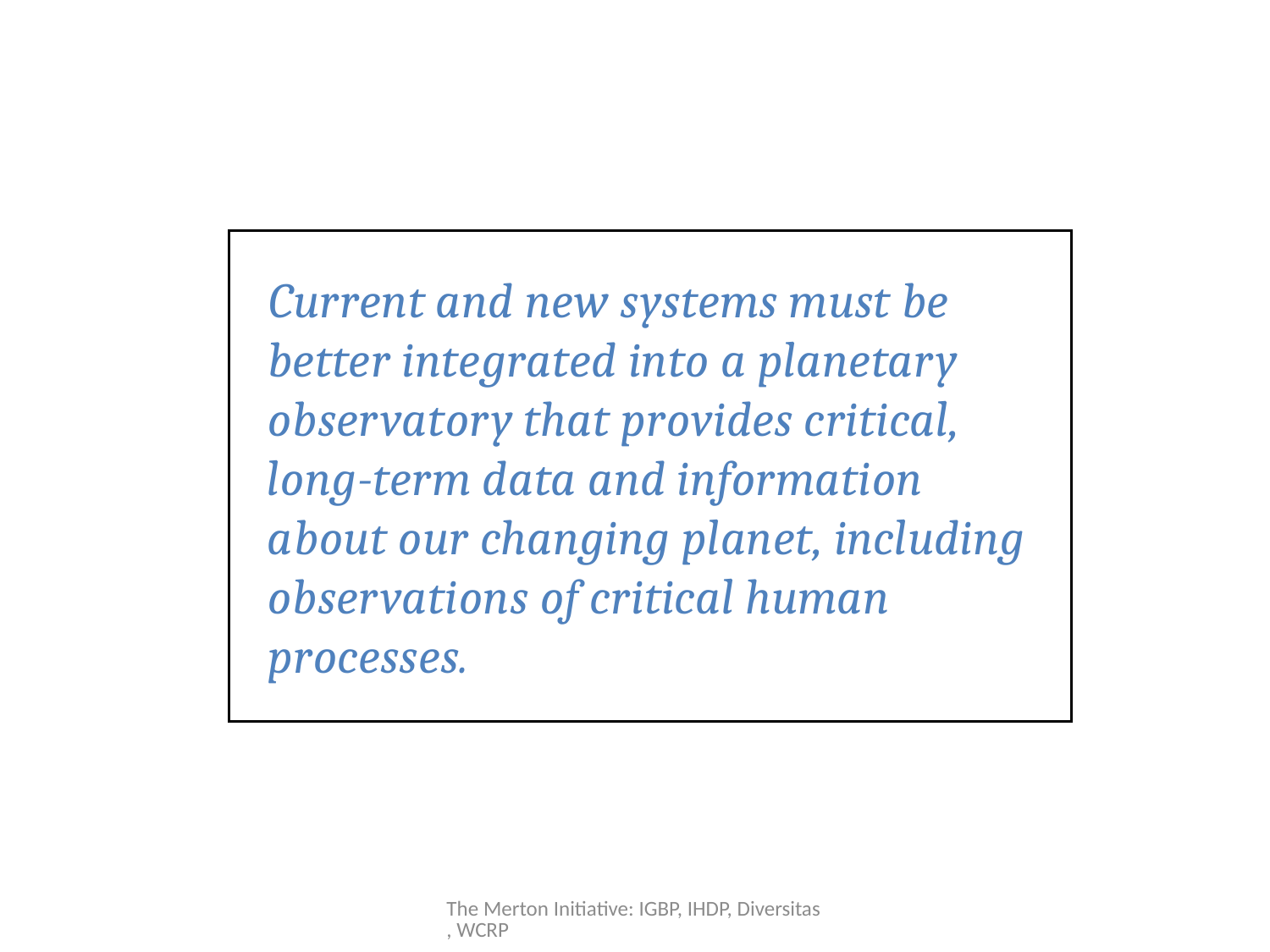

Current and new systems must be better integrated into a planetary observatory that provides critical, long-term data and information about our changing planet, including observations of critical human processes.
The Merton Initiative: IGBP, IHDP, Diversitas, WCRP